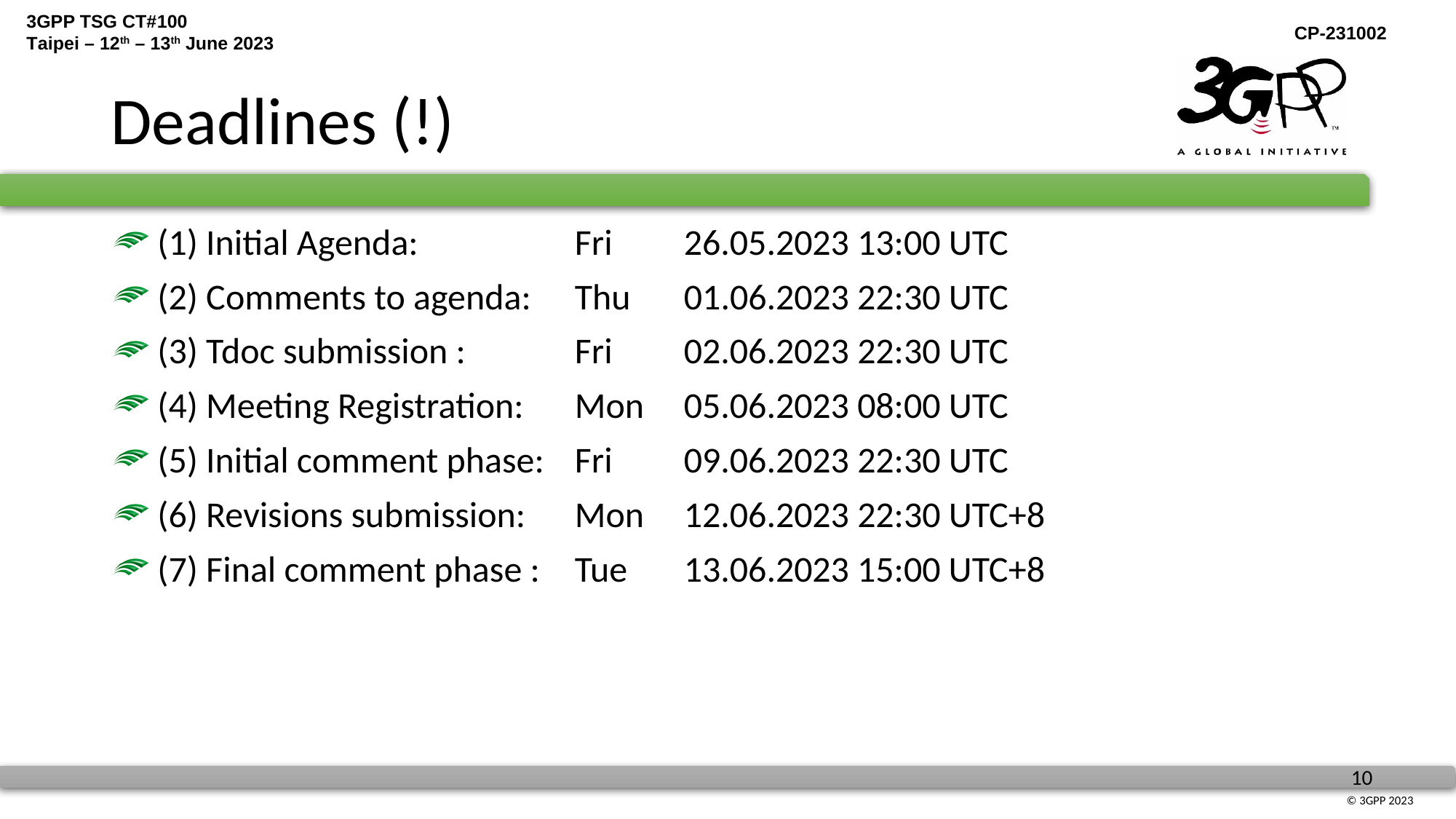

# Deadlines (!)
 (1) Initial Agenda:		Fri	26.05.2023 13:00 UTC
 (2) Comments to agenda:	Thu 	01.06.2023 22:30 UTC
 (3) Tdoc submission :	Fri 	02.06.2023 22:30 UTC
 (4) Meeting Registration:	Mon	05.06.2023 08:00 UTC
 (5) Initial comment phase:	Fri 	09.06.2023 22:30 UTC
 (6) Revisions submission: 	Mon	12.06.2023 22:30 UTC+8
 (7) Final comment phase :	Tue 	13.06.2023 15:00 UTC+8